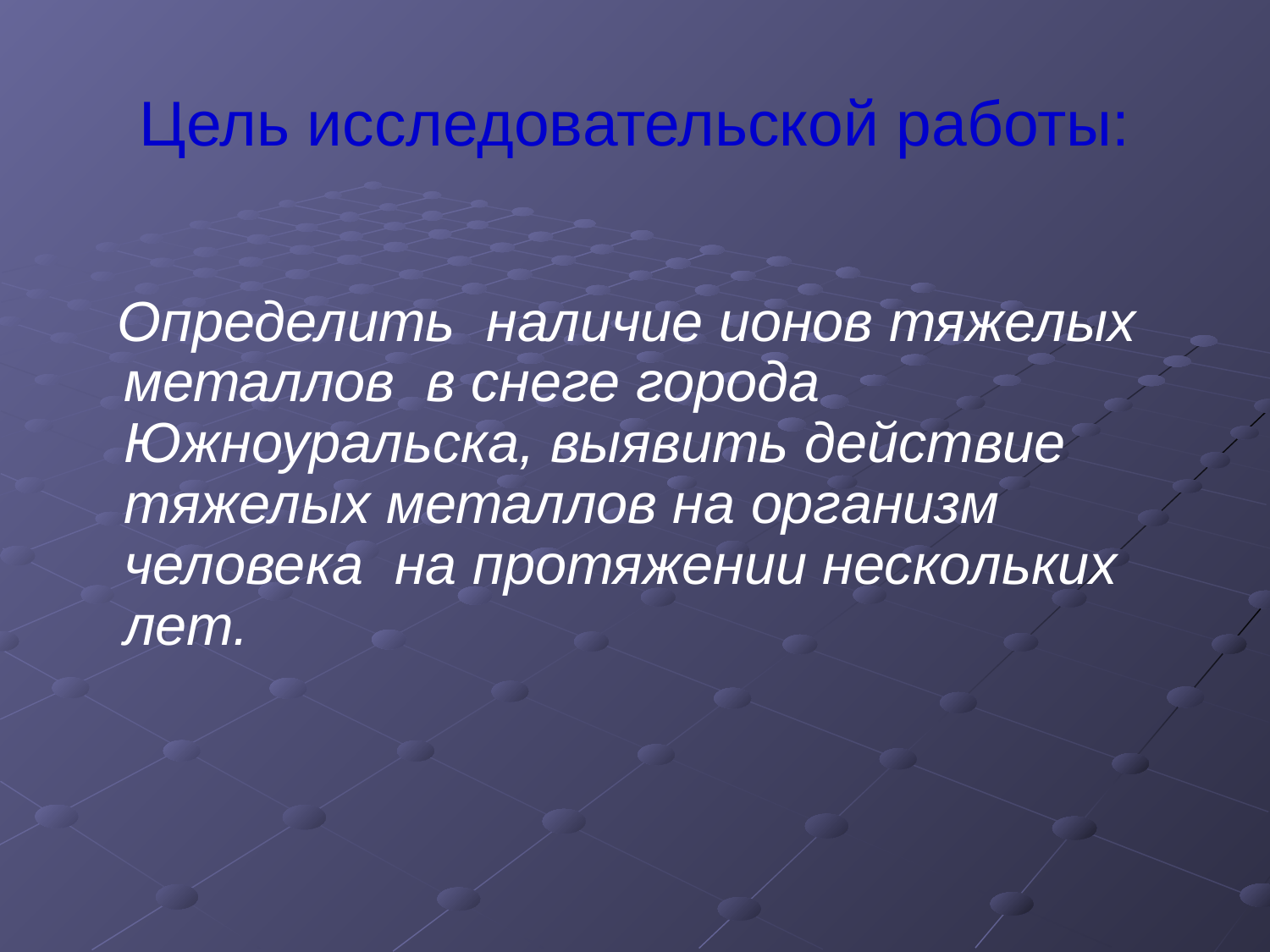

# Цель исследовательской работы:
   Определить  наличие ионов тяжелых металлов  в снеге города Южноуральска, выявить действие тяжелых металлов на организм человека  на протяжении нескольких лет.